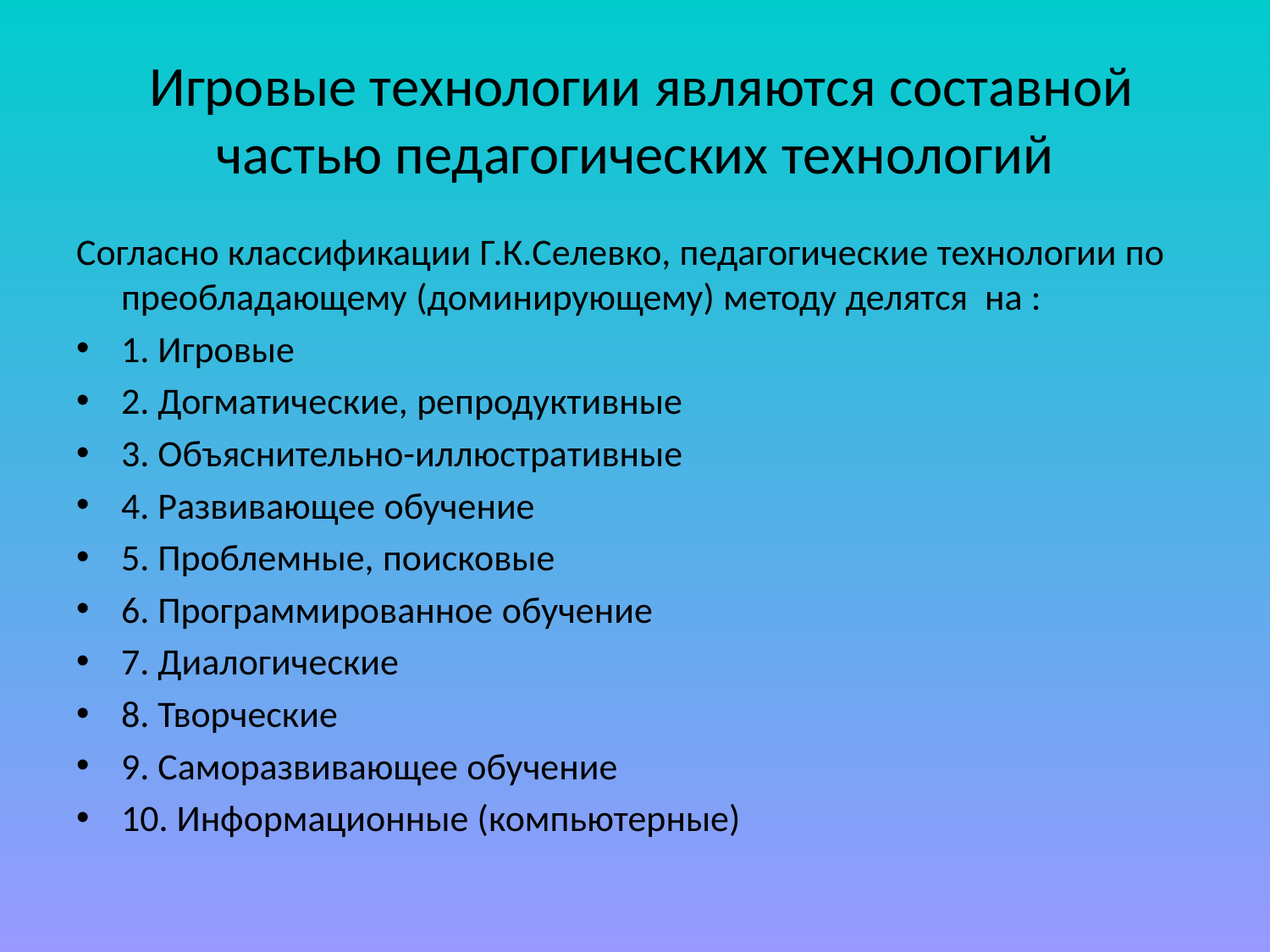

# Игровые технологии являются составной частью педагогических технологий
Согласно классификации Г.К.Селевко, педагогические технологии по преобладающему (доминирующему) методу делятся  на :
1. Игровые
2. Догматические, репродуктивные
3. Объяснительно-иллюстративные
4. Развивающее обучение
5. Проблемные, поисковые
6. Программированное обучение
7. Диалогические
8. Творческие
9. Саморазвивающее обучение
10. Информационные (компьютерные)